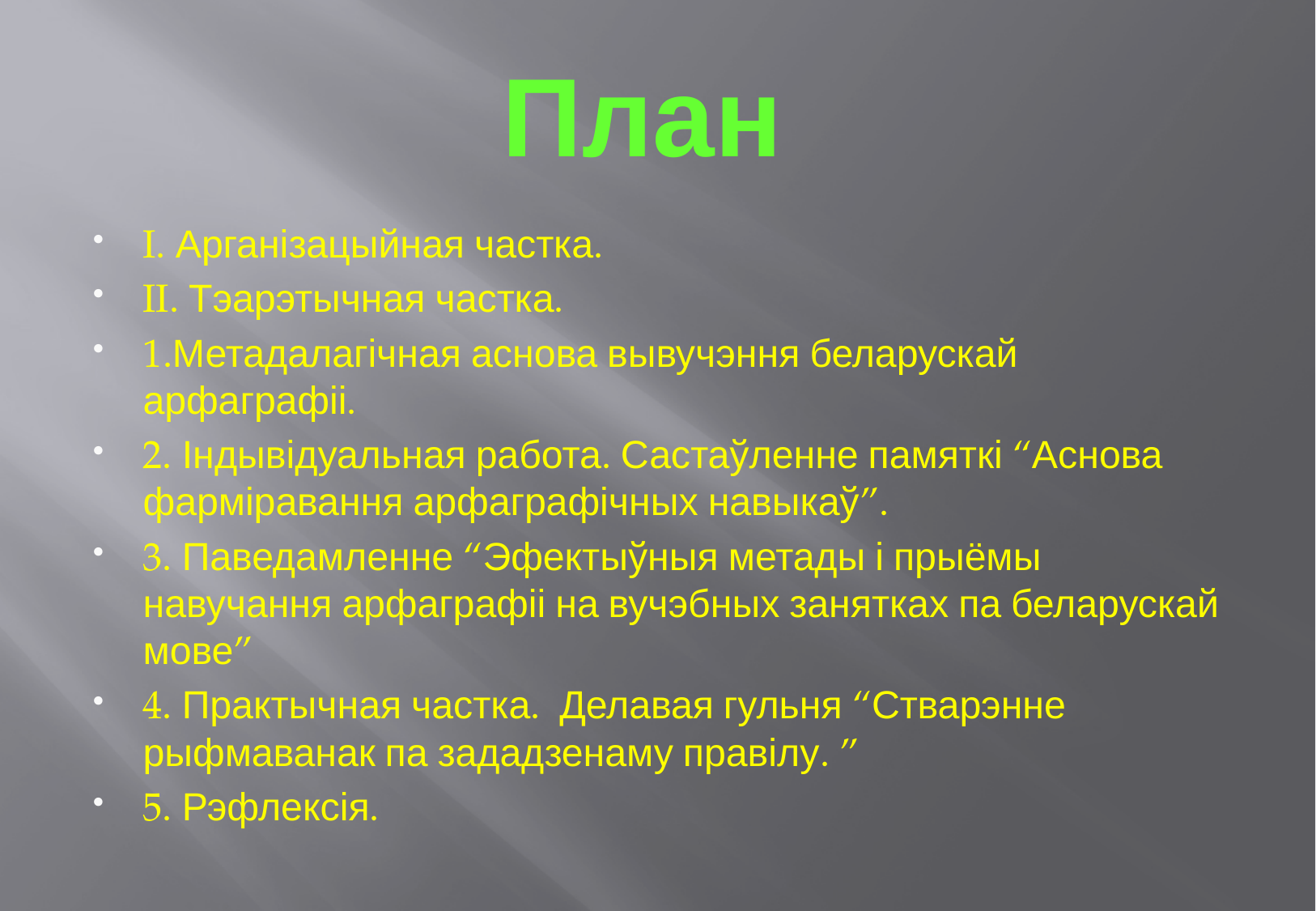

# План
I. Арганізацыйная частка.
II. Тэарэтычная частка.
1.Метадалагічная аснова вывучэння беларускай арфаграфіі.
2. Індывідуальная работа. Састаўленне памяткі “Аснова фарміравання арфаграфічных навыкаў”.
3. Паведамленне “Эфектыўныя метады і прыёмы навучання арфаграфіі на вучэбных занятках па беларускай мове”
4. Практычная частка.  Делавая гульня “Стварэнне рыфмаванак па зададзенаму правілу. ”
5. Рэфлексія.